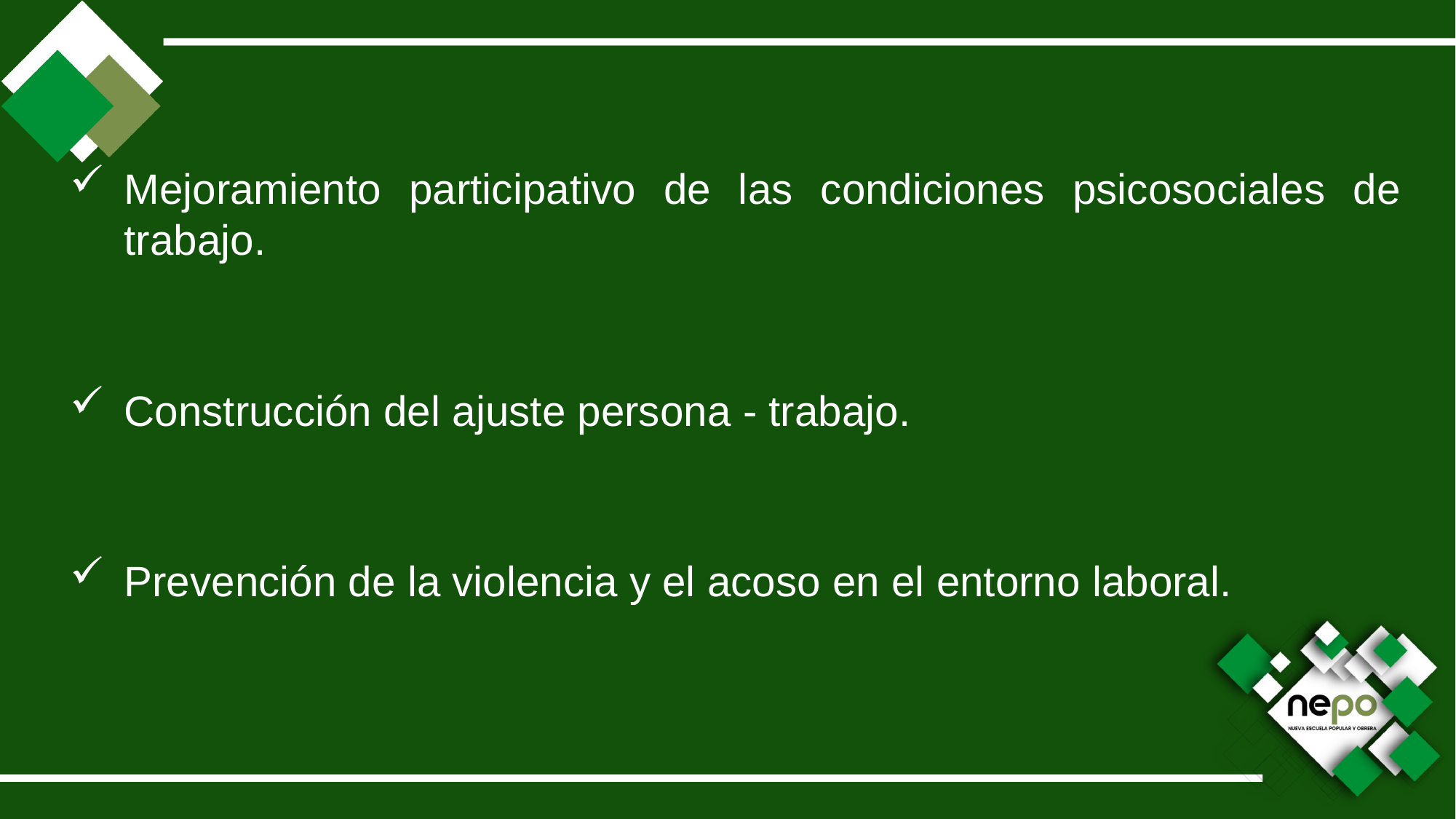

Mejoramiento participativo de las condiciones psicosociales de trabajo.
Construcción del ajuste persona - trabajo.
Prevención de la violencia y el acoso en el entorno laboral.